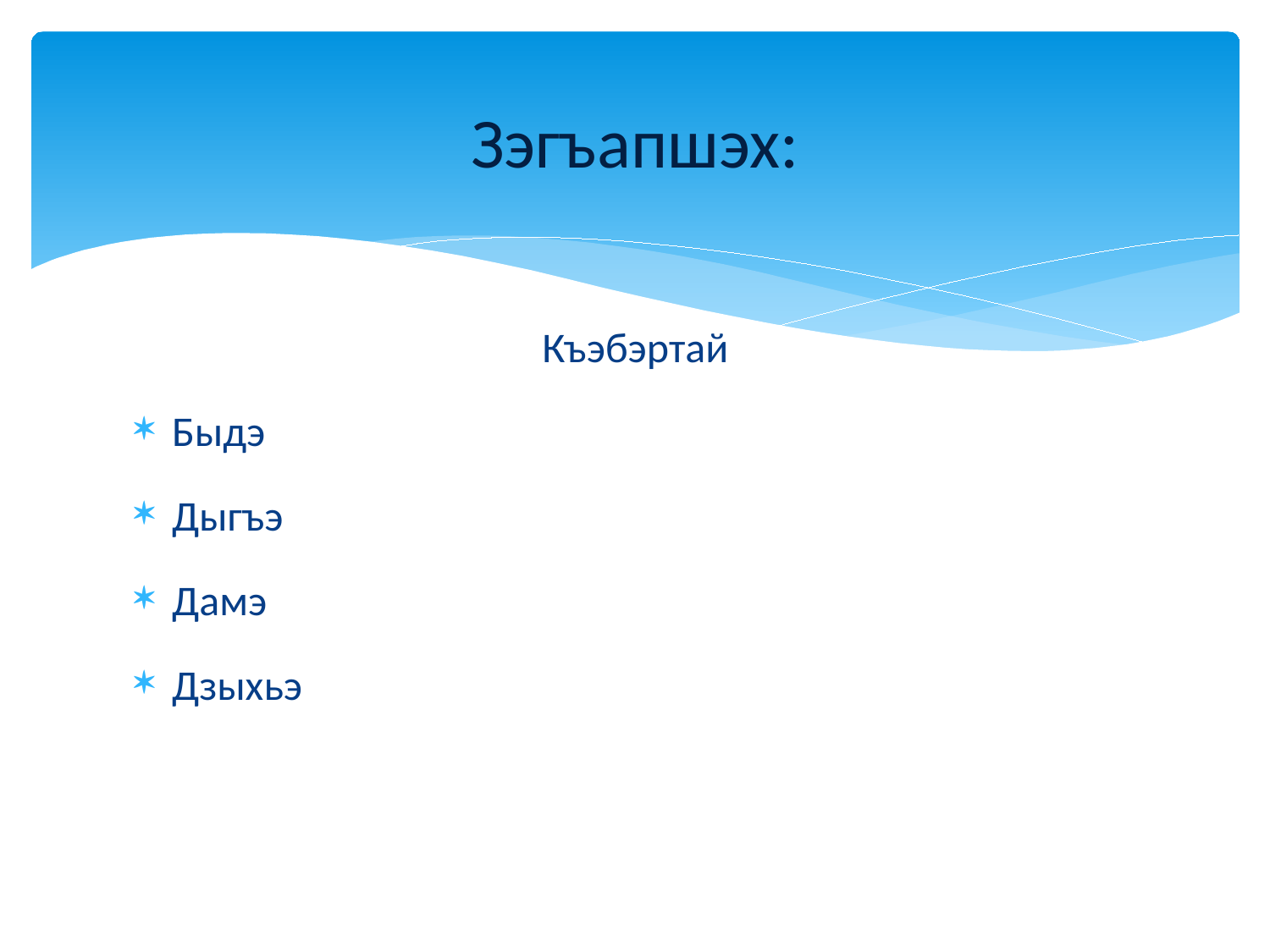

# Зэгъапшэх:
Къэбэртай
Быдэ
Дыгъэ
Дамэ
Дзыхьэ